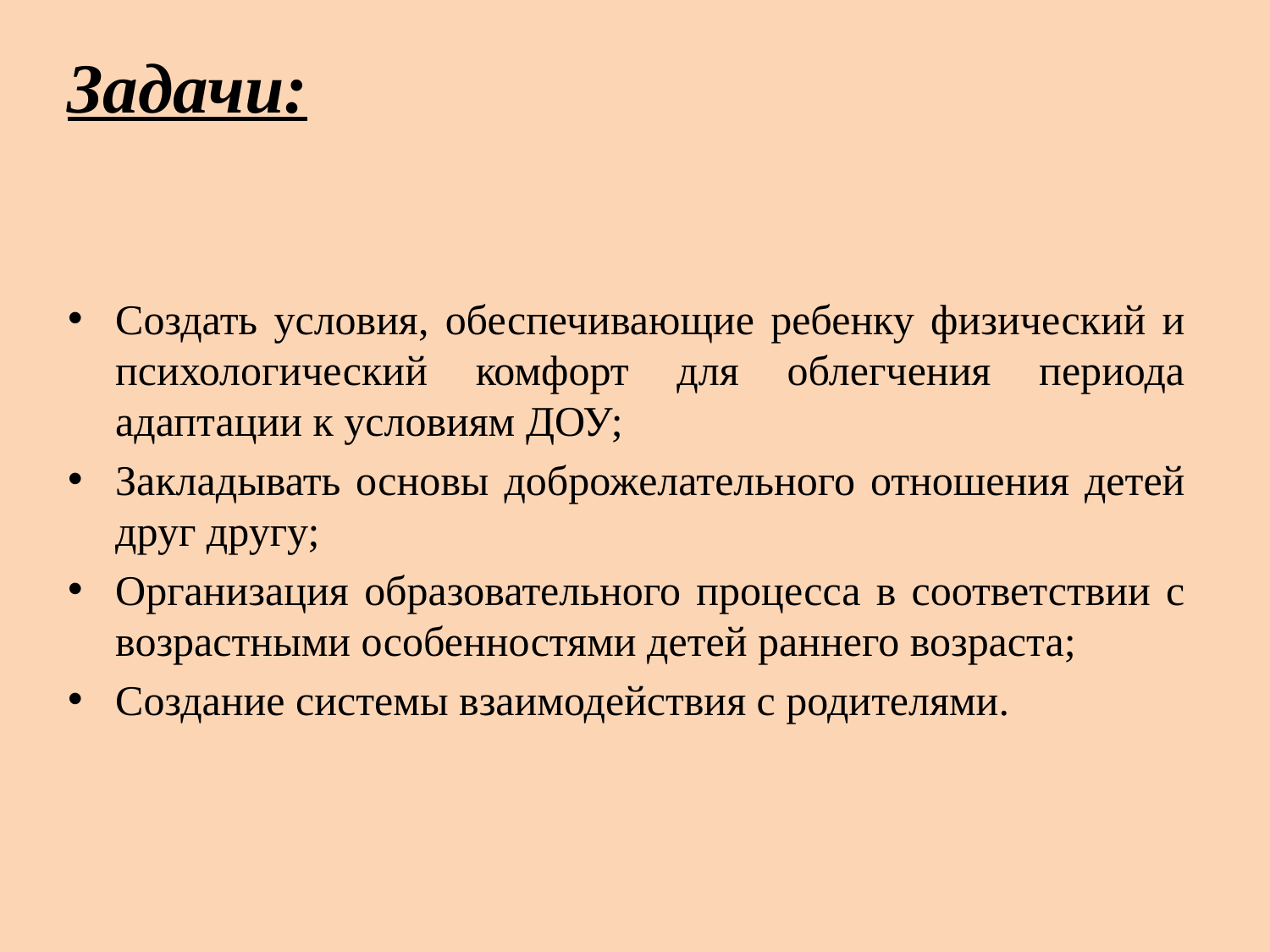

Задачи:
Создать условия, обеспечивающие ребенку физический и психологический комфорт для облегчения периода адаптации к условиям ДОУ;
Закладывать основы доброжелательного отношения детей друг другу;
Организация образовательного процесса в соответствии с возрастными особенностями детей раннего возраста;
Создание системы взаимодействия с родителями.